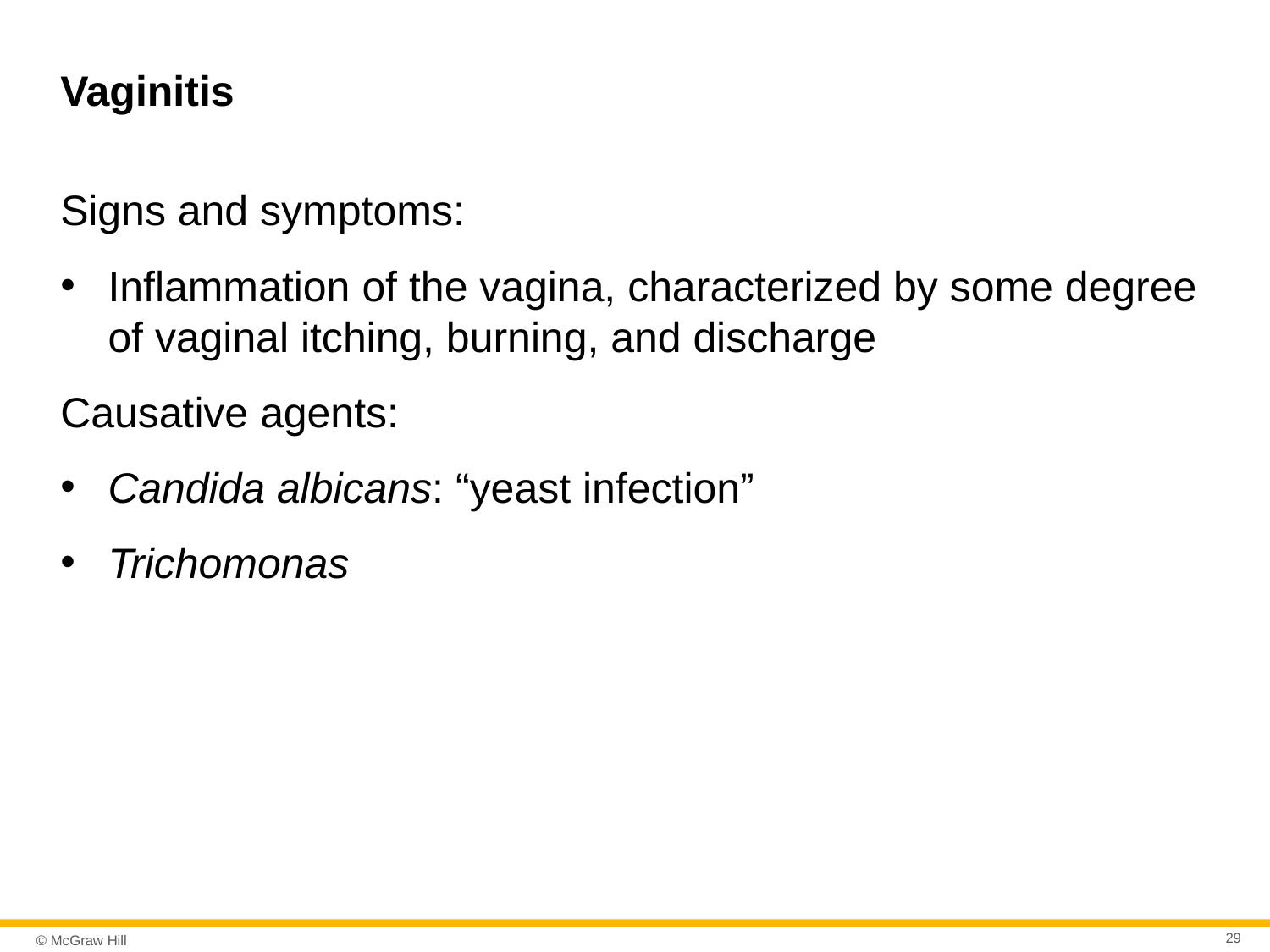

# Vaginitis
Signs and symptoms:
Inflammation of the vagina, characterized by some degree of vaginal itching, burning, and discharge
Causative agents:
Candida albicans: “yeast infection”
Trichomonas